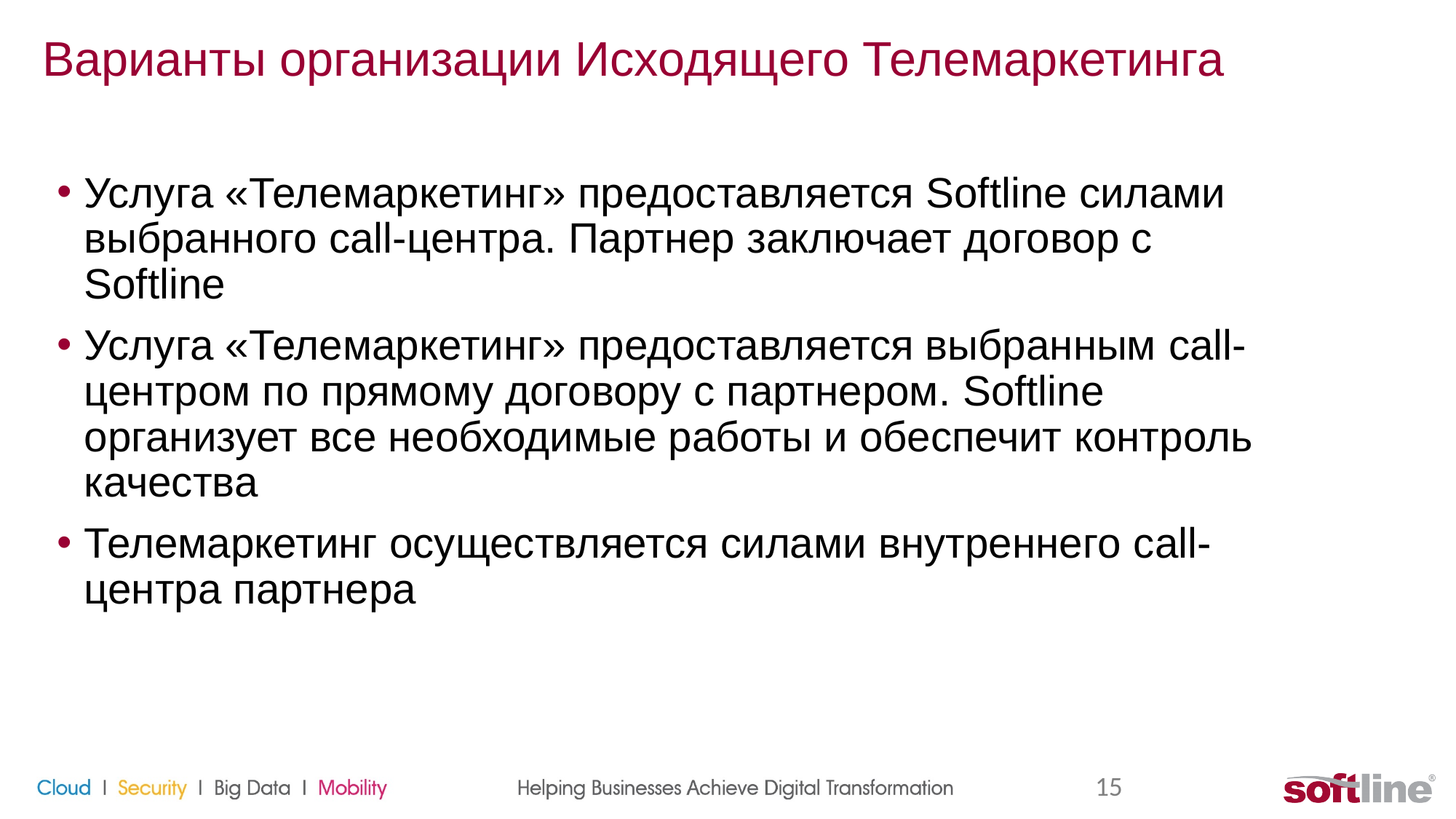

# Варианты организации Исходящего Телемаркетинга
Услуга «Телемаркетинг» предоставляется Softline силами выбранного call-центра. Партнер заключает договор с Softline
Услуга «Телемаркетинг» предоставляется выбранным call-центром по прямому договору с партнером. Softline организует все необходимые работы и обеспечит контроль качества
Телемаркетинг осуществляется силами внутреннего call-центра партнера
15